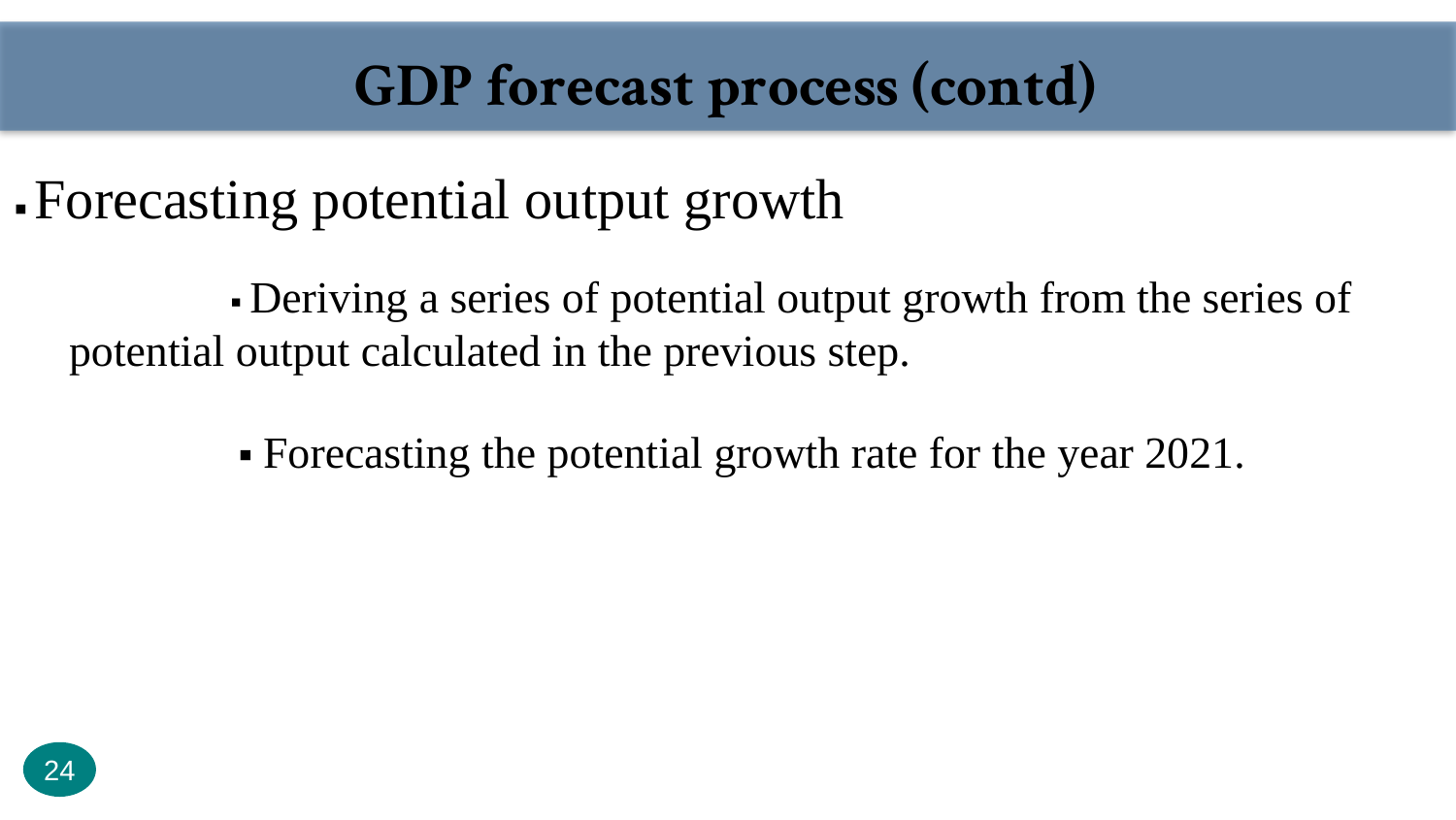

GDP forecast process (contd)
▪ Forecasting potential output growth

                           ▪ Deriving a series of potential output growth from the series of potential output calculated in the previous step.

                      ▪ Forecasting the potential growth rate for the year 2021.

24